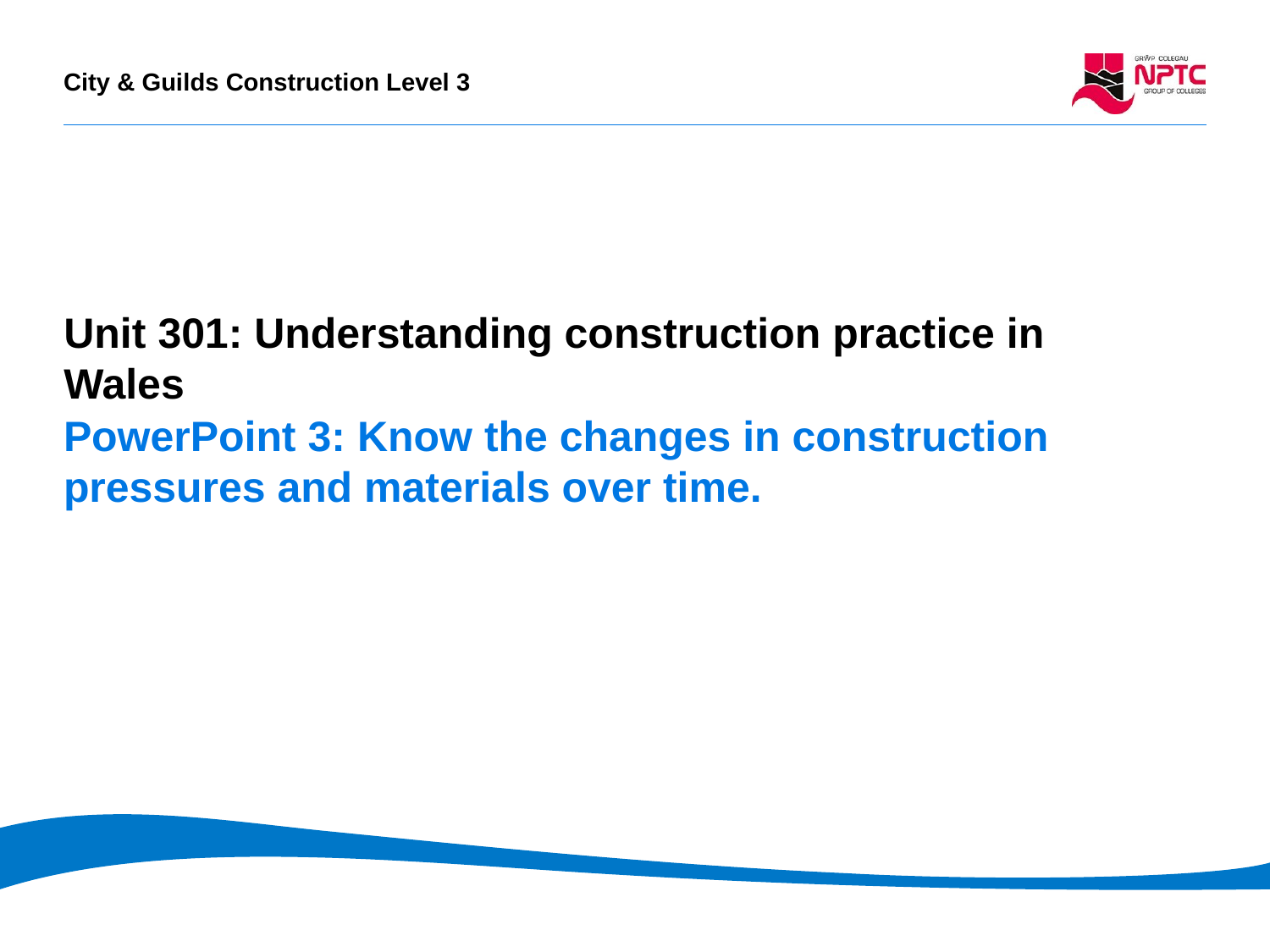

PowerPoint presentation 1.1
Unit 301: Understanding construction practice in Wales
Unit 101: Introduction to the Built Environment
# PowerPoint 3: Know the changes in construction pressures and materials over time.